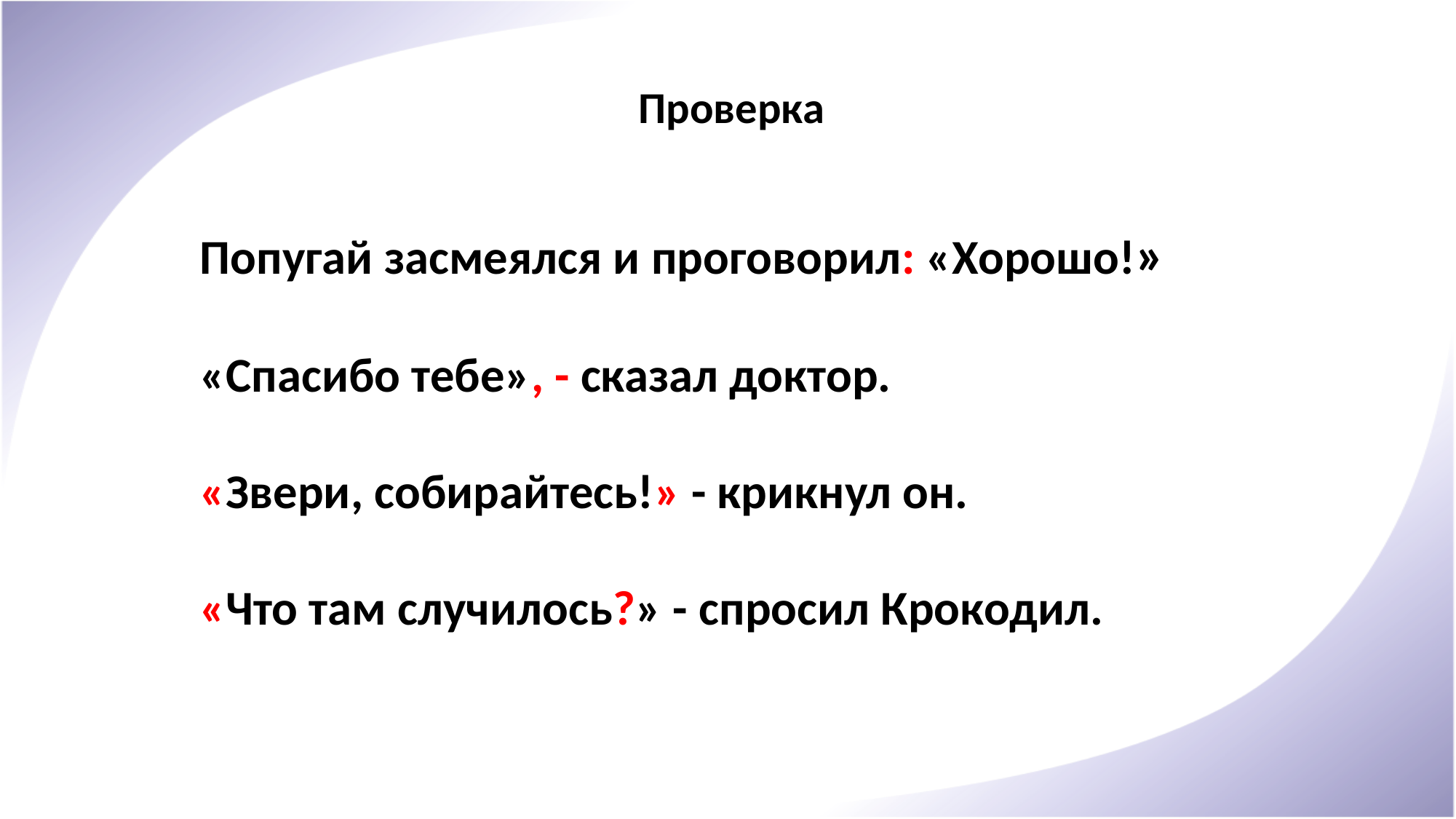

Проверка
Попугай засмеялся и проговорил: «Хорошо!»
«Спасибо тебе», - сказал доктор.
«Звери, собирайтесь!» - крикнул он.
«Что там случилось?» - спросил Крокодил.